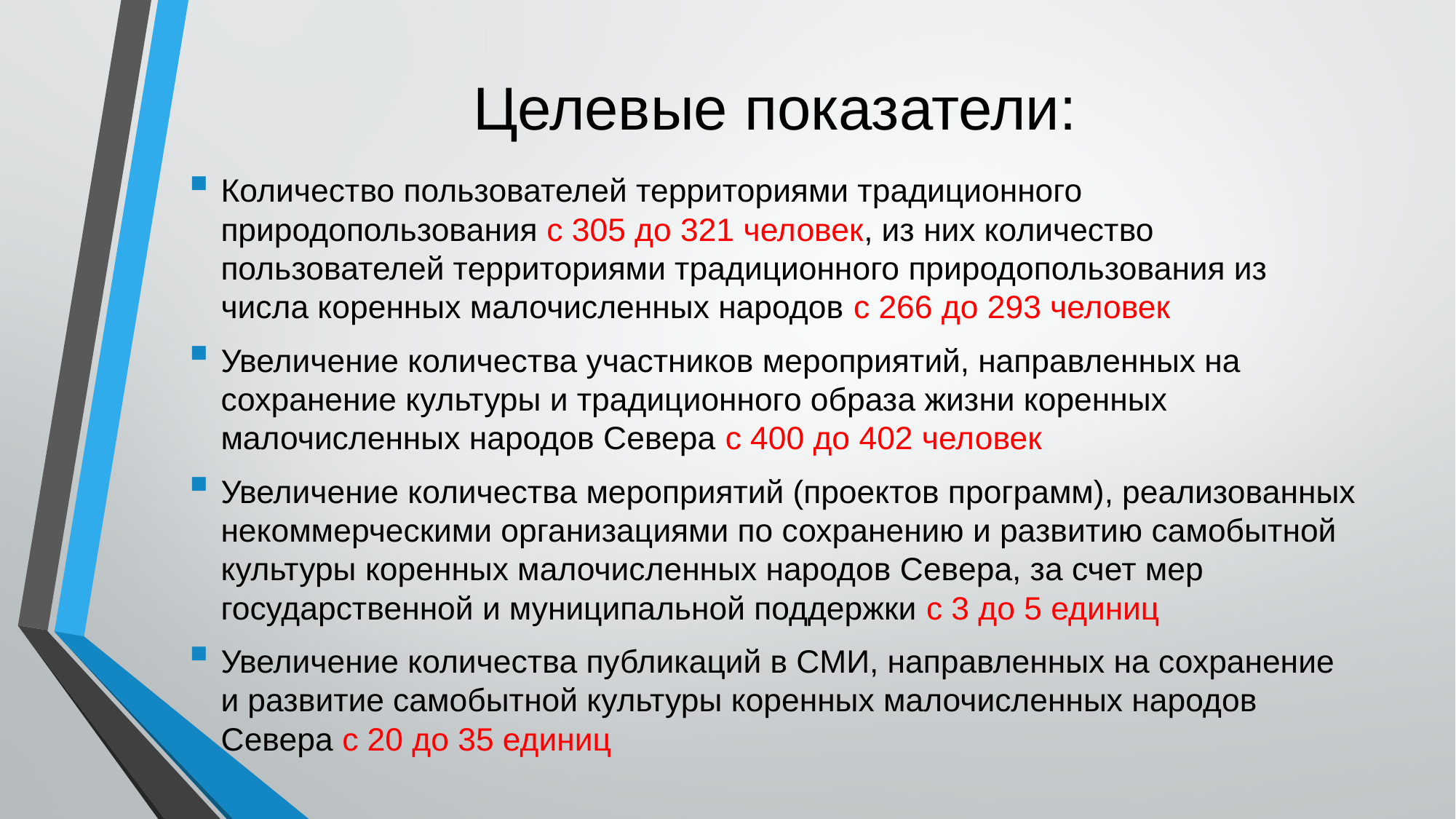

# Целевые показатели:
Количество пользователей территориями традиционного природопользования с 305 до 321 человек, из них количество пользователей территориями традиционного природопользования из числа коренных малочисленных народов с 266 до 293 человек
Увеличение количества участников мероприятий, направленных на сохранение культуры и традиционного образа жизни коренных малочисленных народов Севера с 400 до 402 человек
Увеличение количества мероприятий (проектов программ), реализованных некоммерческими организациями по сохранению и развитию самобытной культуры коренных малочисленных народов Севера, за счет мер государственной и муниципальной поддержки с 3 до 5 единиц
Увеличение количества публикаций в СМИ, направленных на сохранение и развитие самобытной культуры коренных малочисленных народов Севера с 20 до 35 единиц